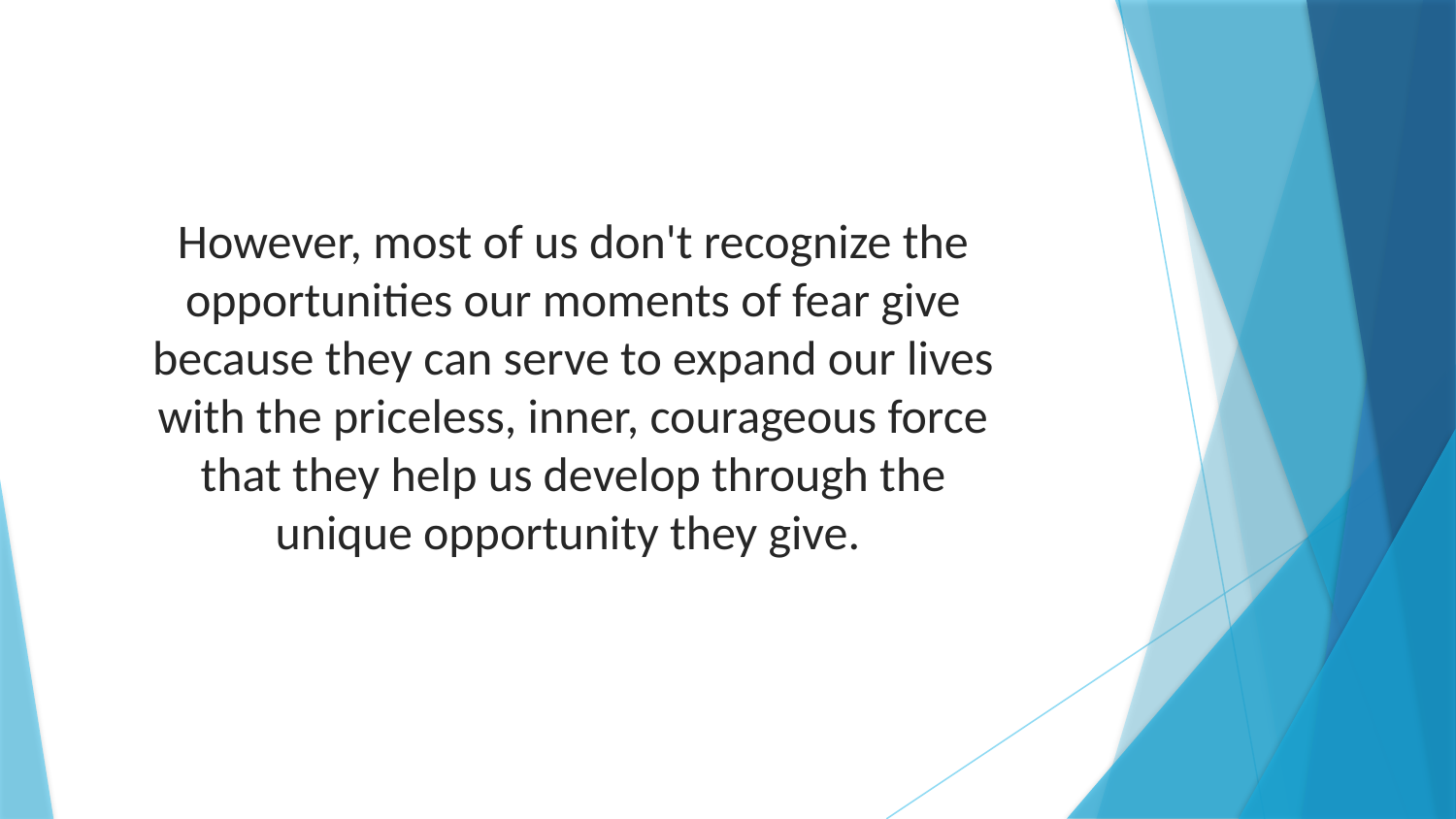

However, most of us don't recognize the opportunities our moments of fear give because they can serve to expand our lives with the priceless, inner, courageous force that they help us develop through the unique opportunity they give.